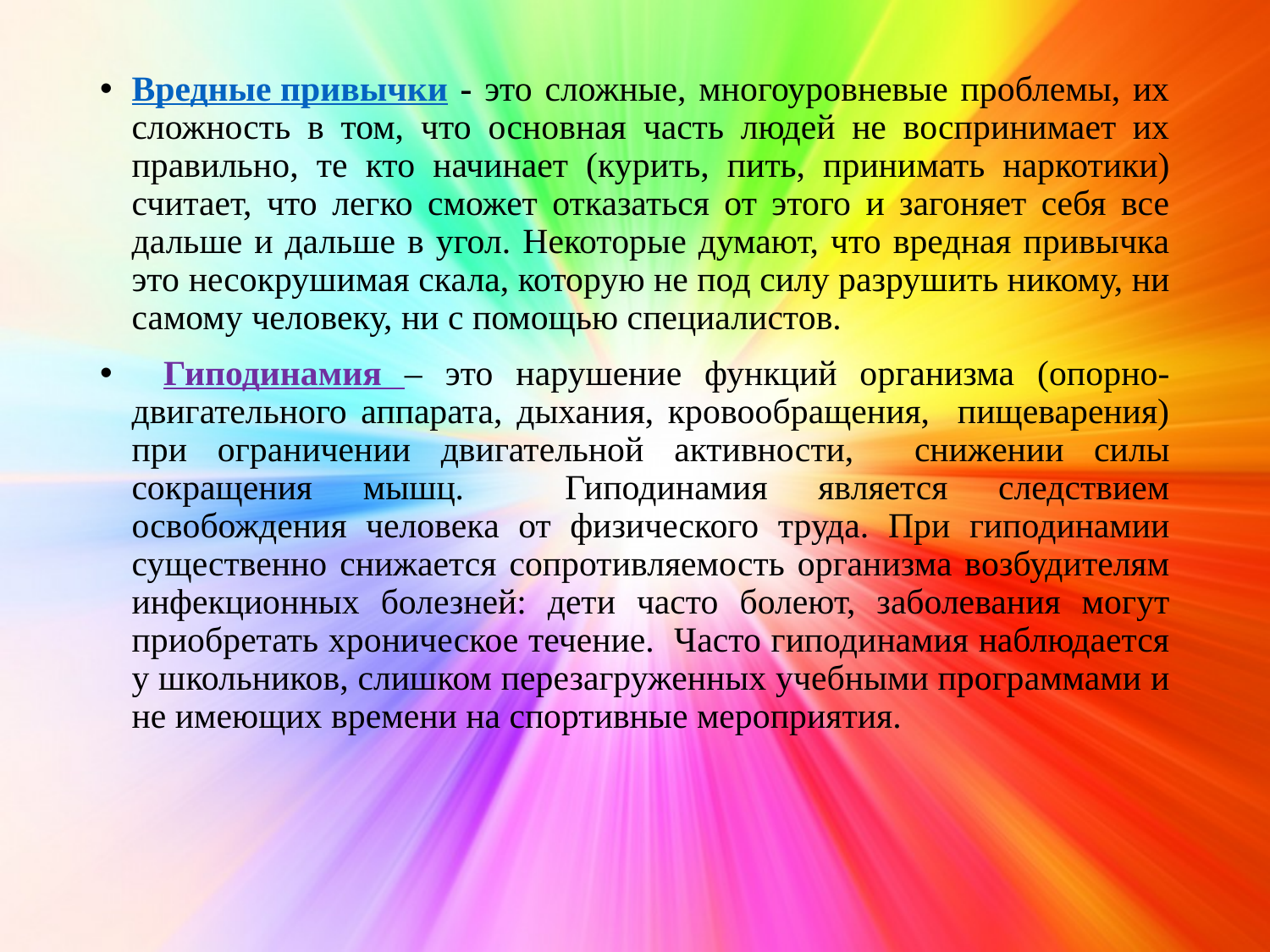

Вредные привычки - это сложные, многоуровневые проблемы, их сложность в том, что основная часть людей не воспринимает их правильно, те кто начинает (курить, пить, принимать наркотики) считает, что легко сможет отказаться от этого и загоняет себя все дальше и дальше в угол. Некоторые думают, что вредная привычка это несокрушимая скала, которую не под силу разрушить никому, ни самому человеку, ни с помощью специалистов.
  Гиподинамия – это нарушение функций организма (опорно-двигательного аппарата, дыхания, кровообращения,  пищеварения) при ограничении двигательной активности,  снижении силы сокращения мышц.  Гиподинамия является следствием освобождения человека от физического труда. При гиподинамии существенно снижается сопротивляемость организма возбудителям инфекционных болезней: дети часто болеют, заболевания могут приобретать хроническое течение.  Часто гиподинамия наблюдается у школьников, слишком перезагруженных учебными программами и не имеющих времени на спортивные мероприятия.